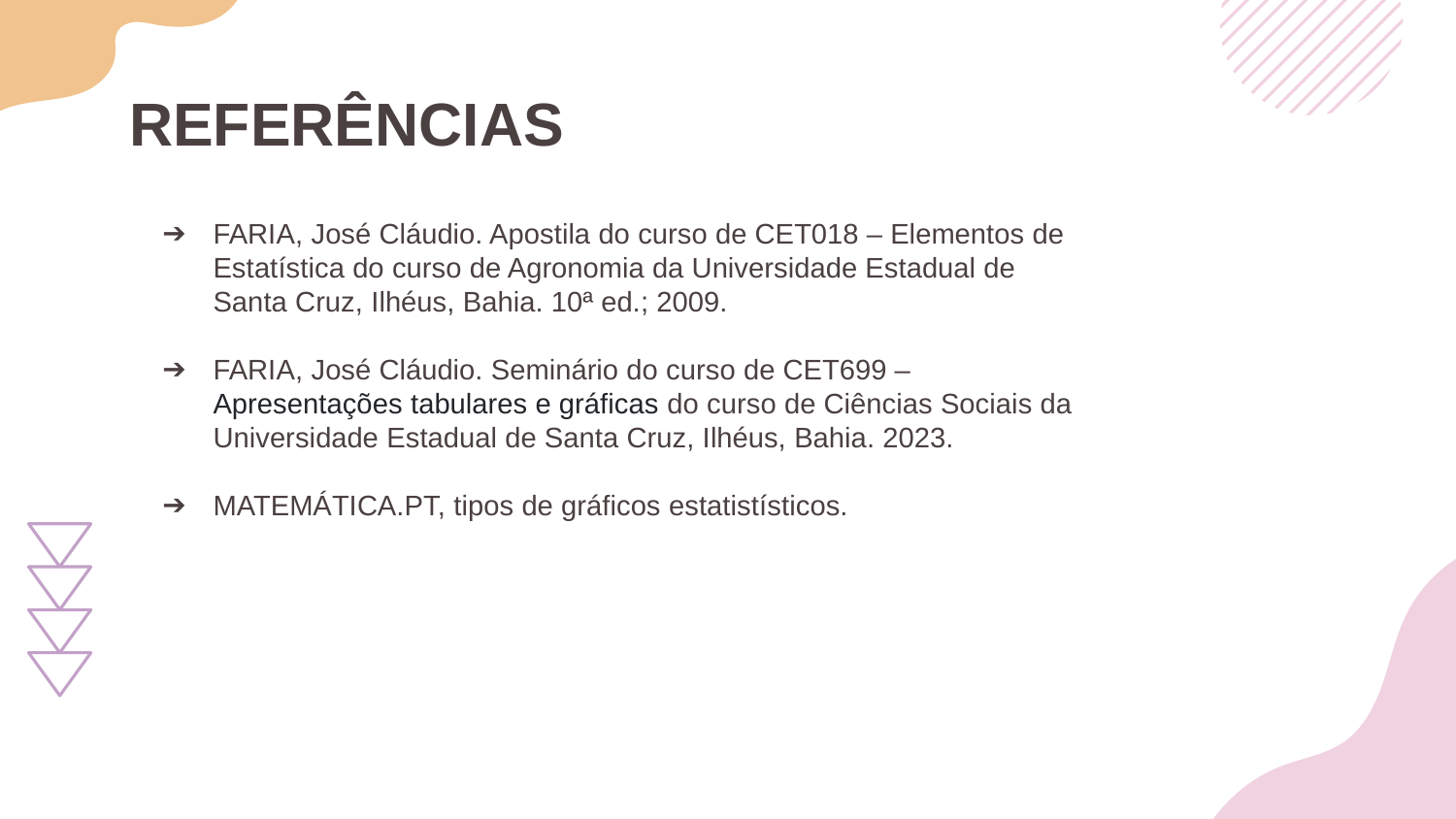

# REFERÊNCIAS
FARIA, José Cláudio. Apostila do curso de CET018 – Elementos de Estatística do curso de Agronomia da Universidade Estadual de Santa Cruz, Ilhéus, Bahia. 10ª ed.; 2009.
FARIA, José Cláudio. Seminário do curso de CET699 – Apresentações tabulares e gráficas do curso de Ciências Sociais da Universidade Estadual de Santa Cruz, Ilhéus, Bahia. 2023.

MATEMÁTICA.PT, tipos de gráficos estatistísticos.